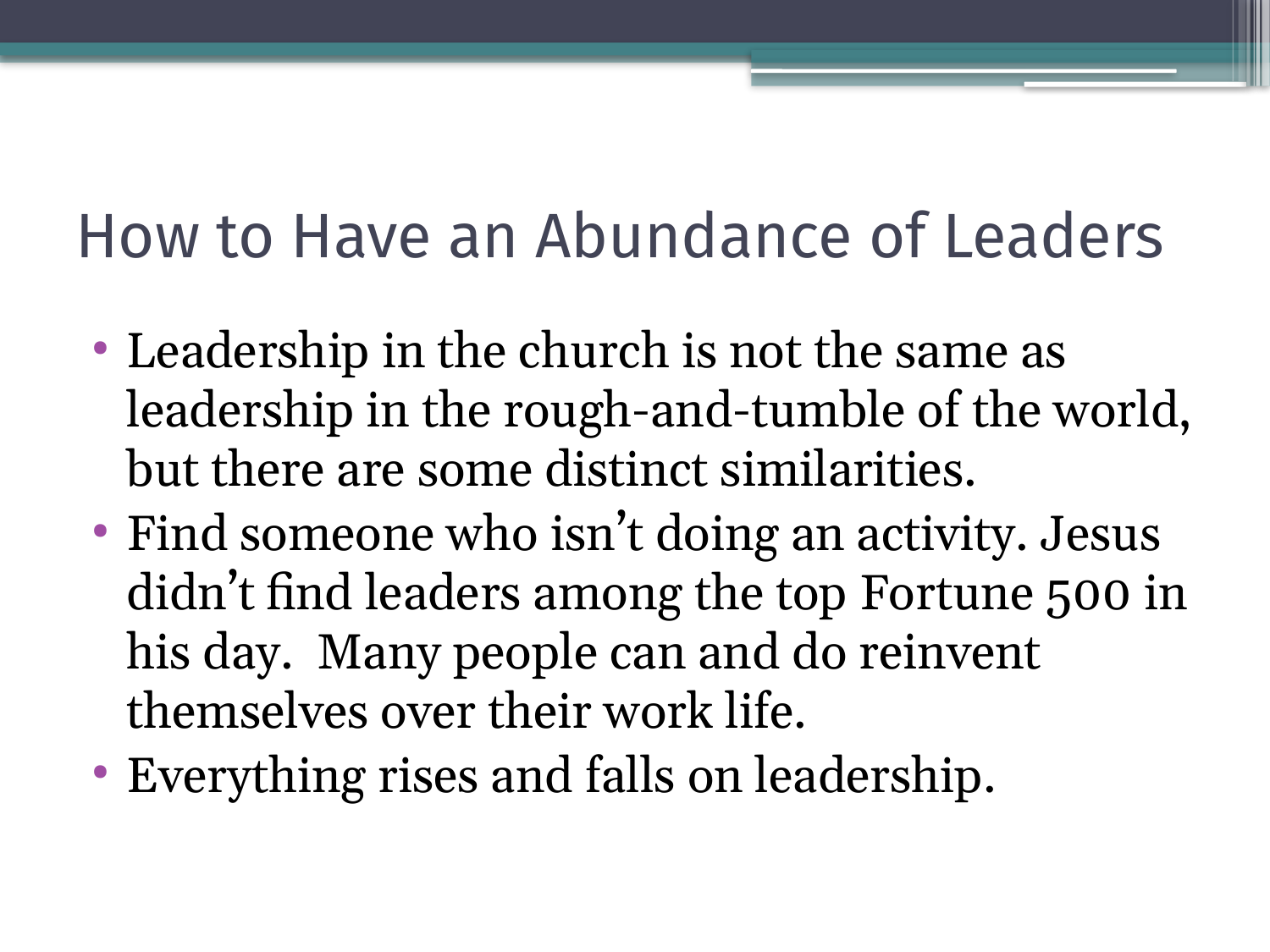

# How to Have an Abundance of Leaders
Leadership in the church is not the same as leadership in the rough-and-tumble of the world, but there are some distinct similarities.
Find someone who isn’t doing an activity. Jesus didn’t find leaders among the top Fortune 500 in his day.  Many people can and do reinvent themselves over their work life.
Everything rises and falls on leadership.